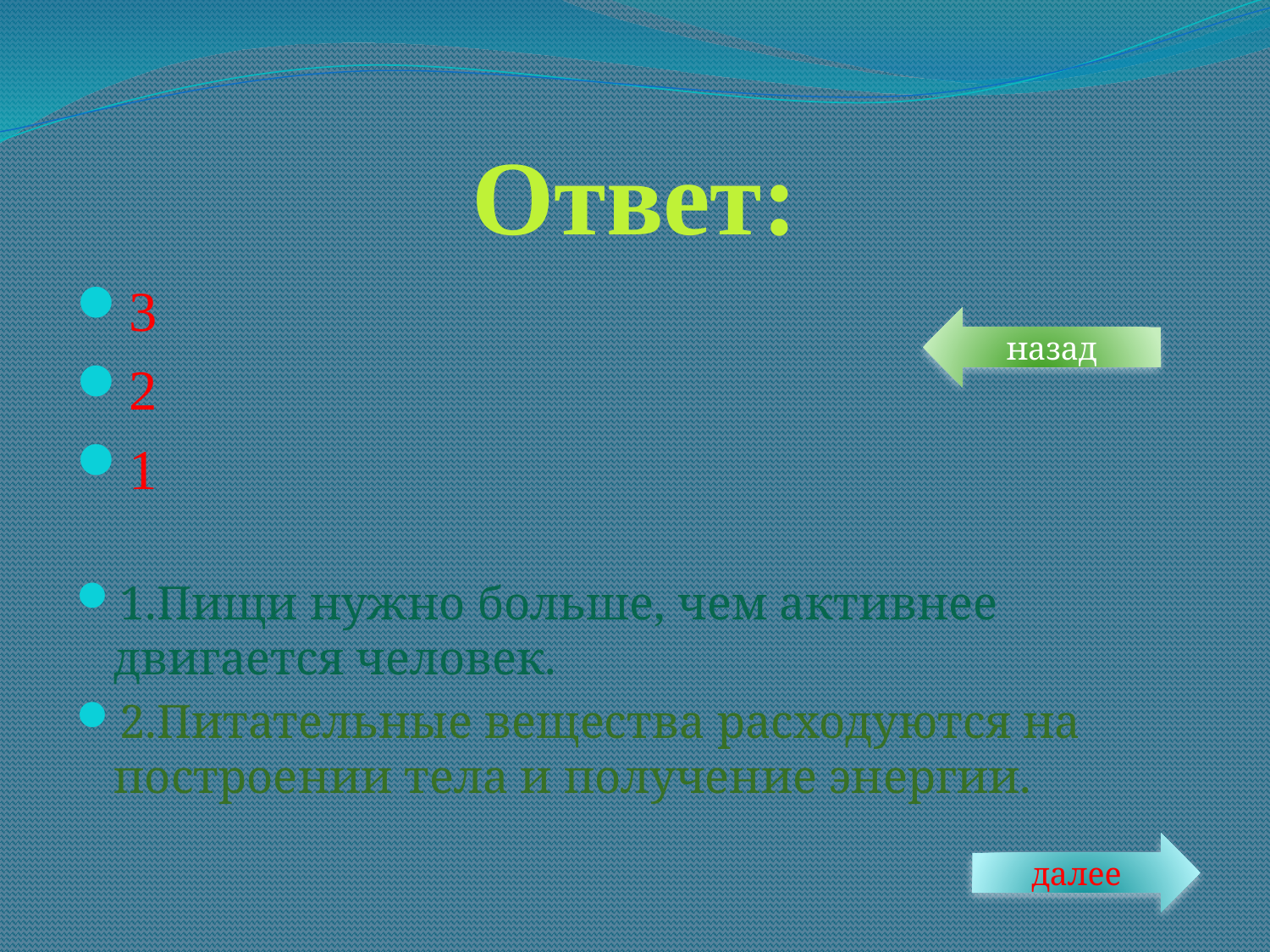

# Ответ:
3
2
1

1.Пищи нужно больше, чем активнее двигается человек.
2.Питательные вещества расходуются на построении тела и получение энергии.
назад
далее